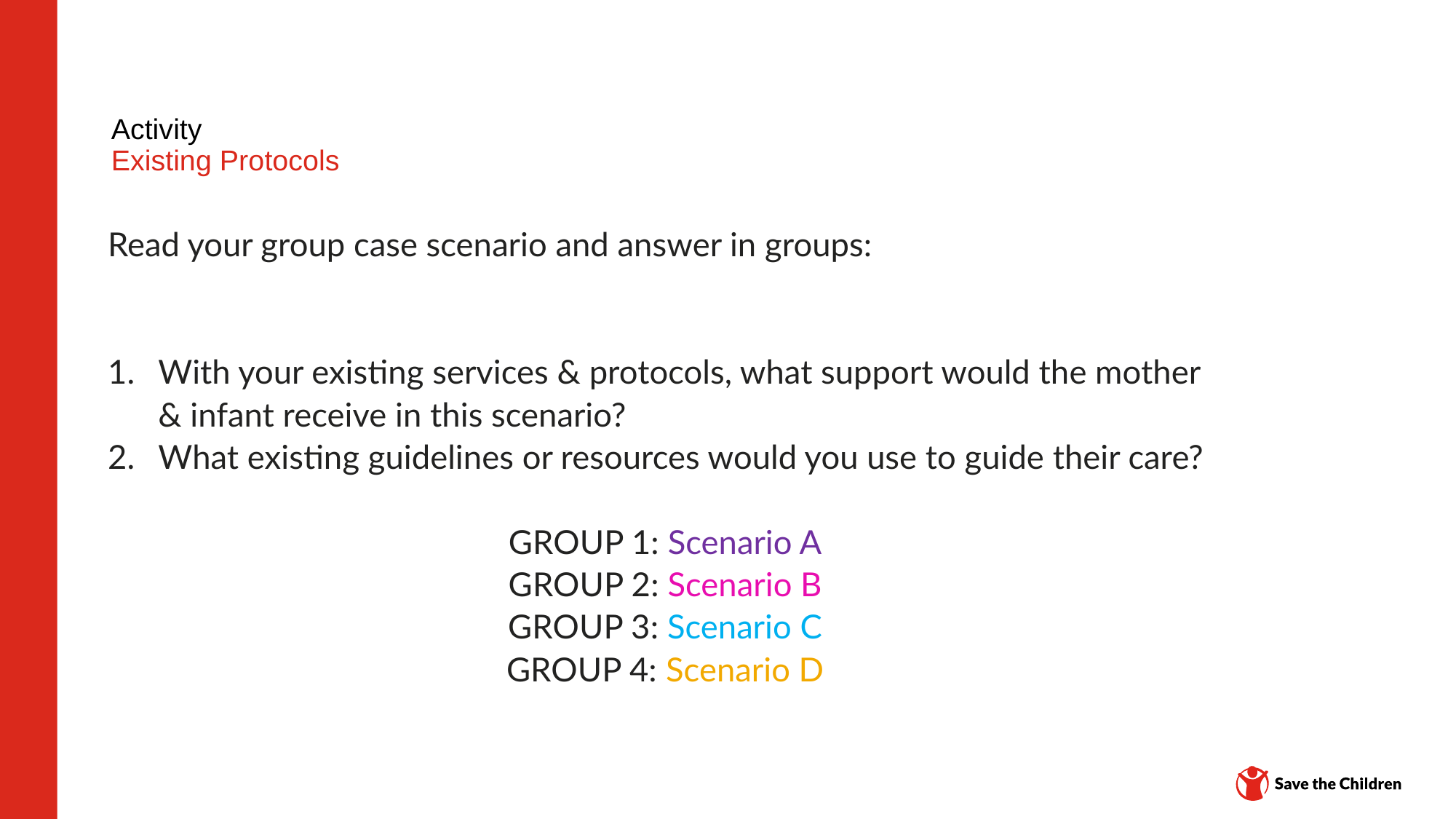

# Activity Existing Protocols
Read your group case scenario and answer in groups:

With your existing services & protocols, what support would the mother & infant receive in this scenario?
What existing guidelines or resources would you use to guide their care?

GROUP 1: Scenario A
GROUP 2: Scenario B
GROUP 3: Scenario C
GROUP 4: Scenario D
Content Hub: CH1304412